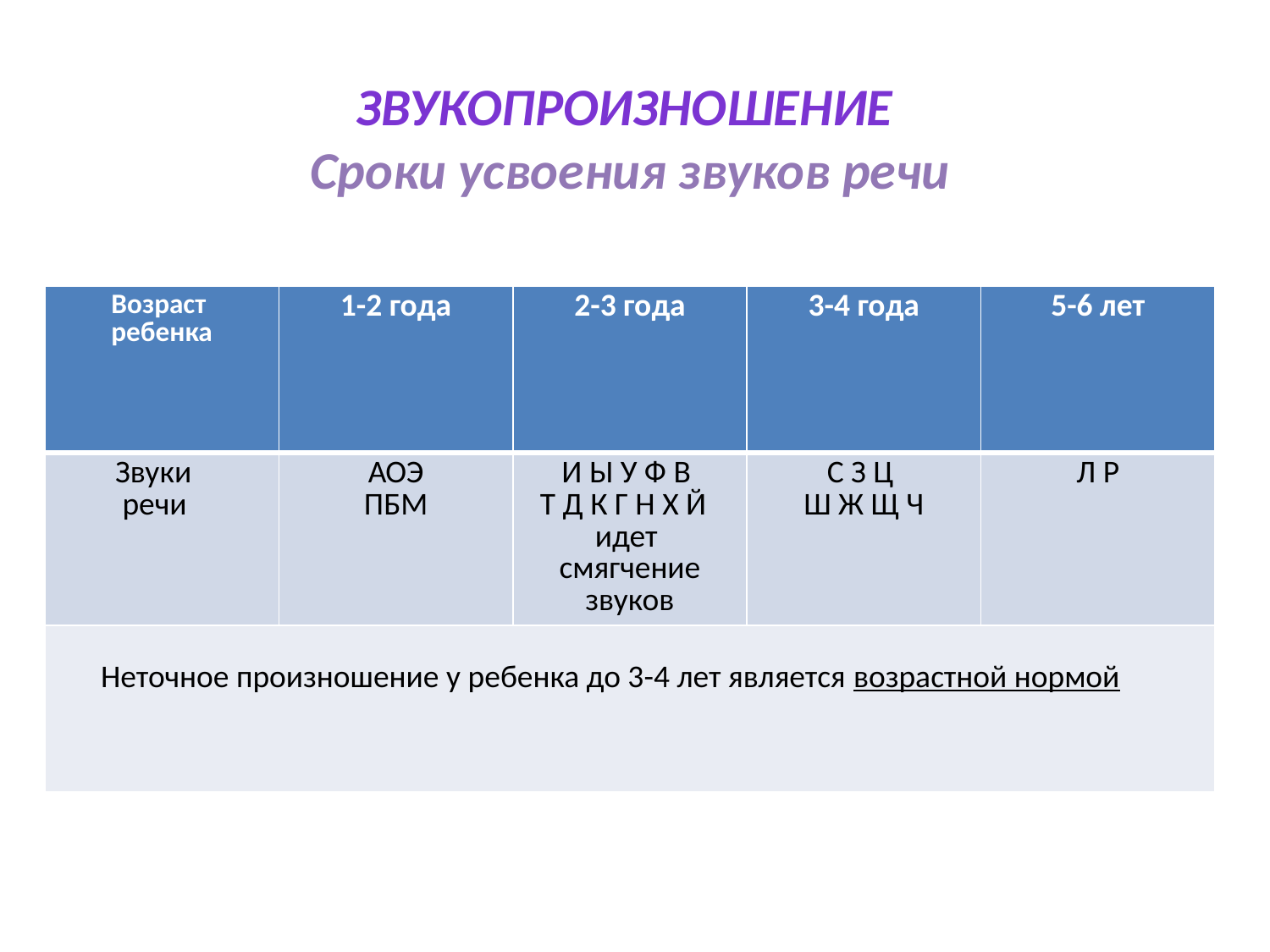

# Звукопроизношение Сроки усвоения звуков речи
| Возраст ребенка | 1-2 года | 2-3 года | 3-4 года | 5-6 лет |
| --- | --- | --- | --- | --- |
| Звуки речи | АОЭ ПБМ | И Ы У Ф В Т Д К Г Н Х Й идет смягчение звуков | С З Ц Ш Ж Щ Ч | Л Р |
| Неточное произношение у ребенка до 3-4 лет является возрастной нормой |  |  |  |  |